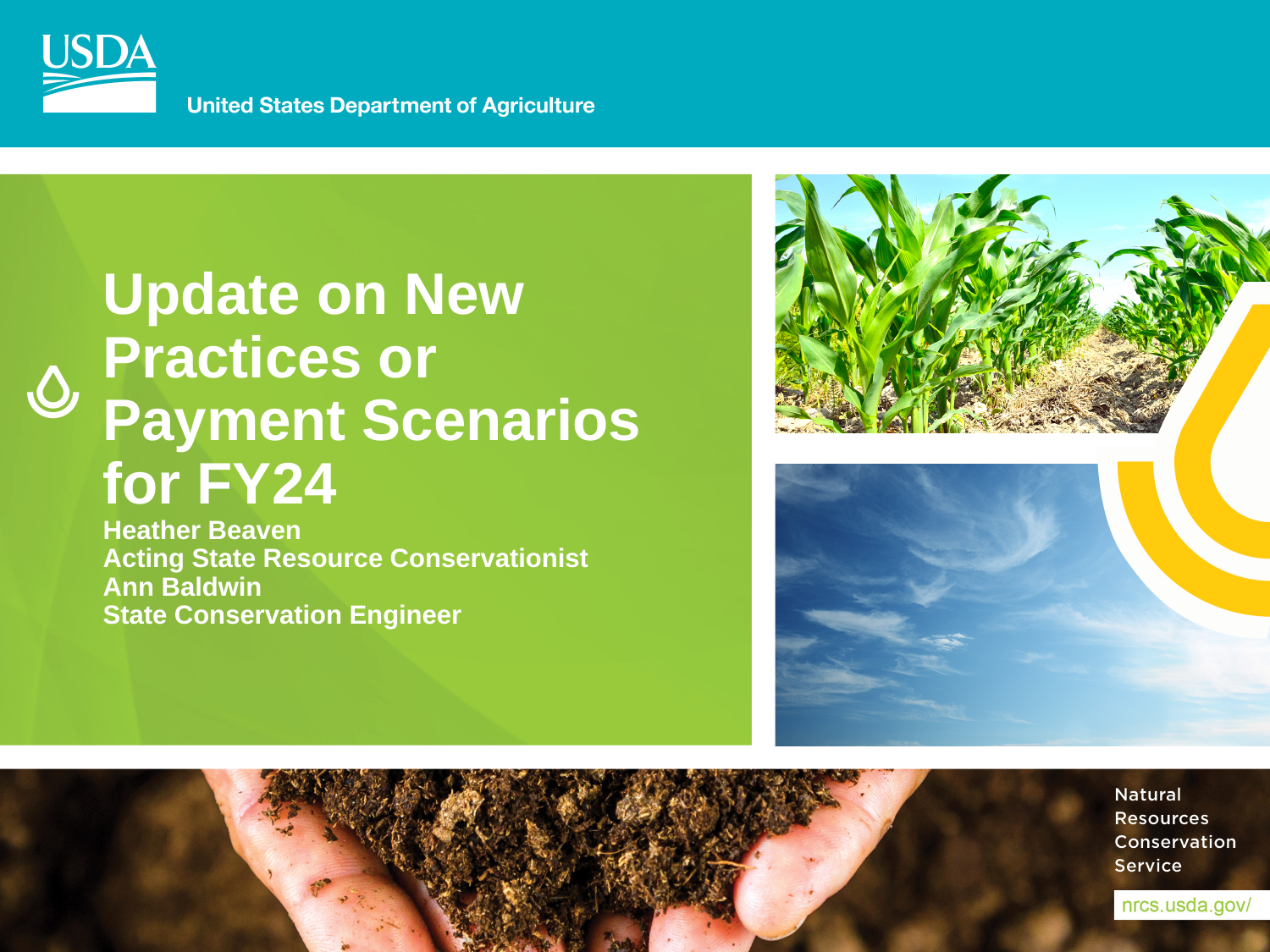

# Update on New Practices or Payment Scenarios for FY24 Heather Beaven Acting State Resource Conservationist Ann Baldwin State Conservation Engineer